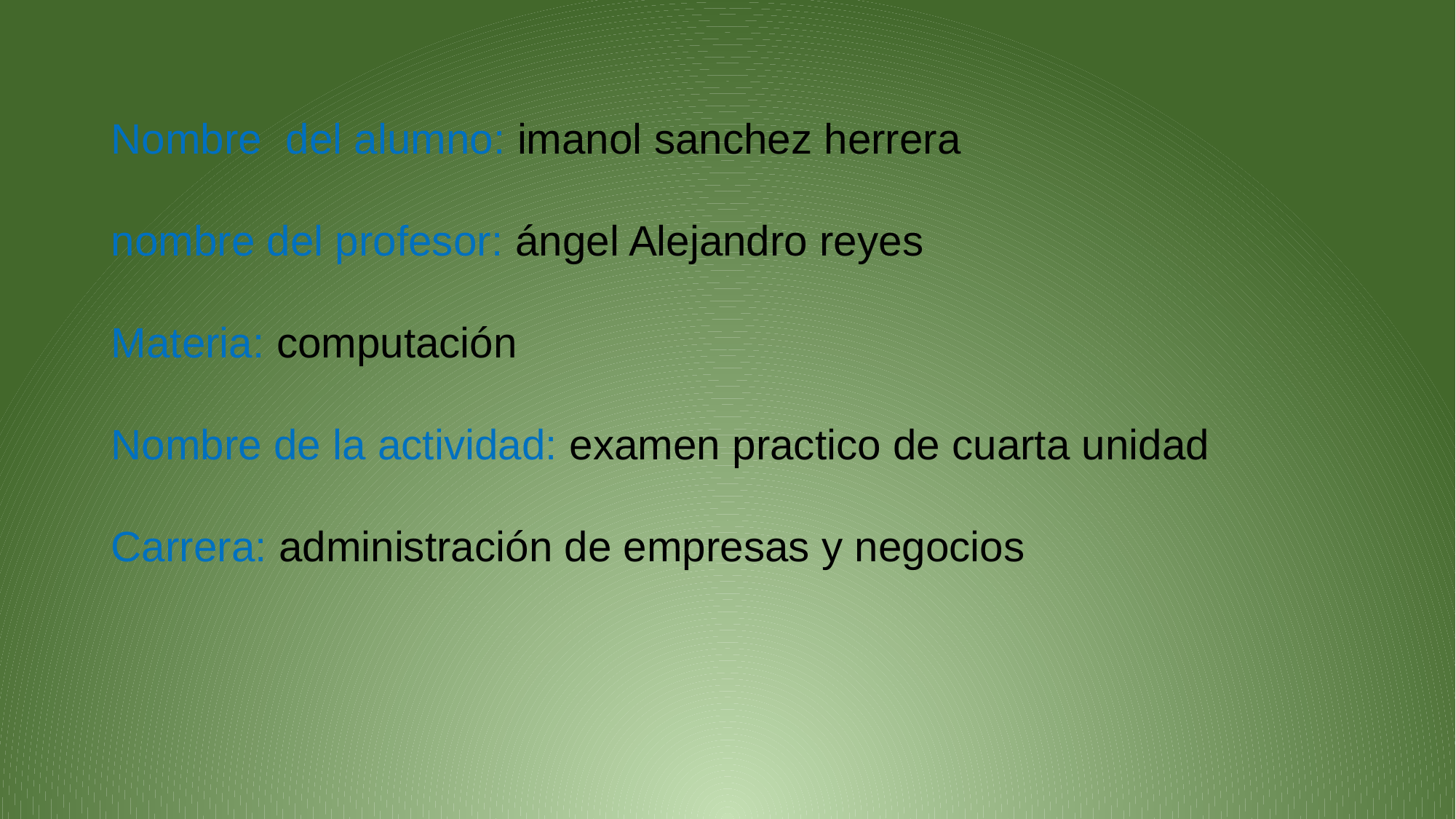

Nombre  del alumno: imanol sanchez herrera

nombre del profesor: ángel Alejandro reyes

Materia: computación

Nombre de la actividad: examen practico de cuarta unidad

Carrera: administración de empresas y negocios